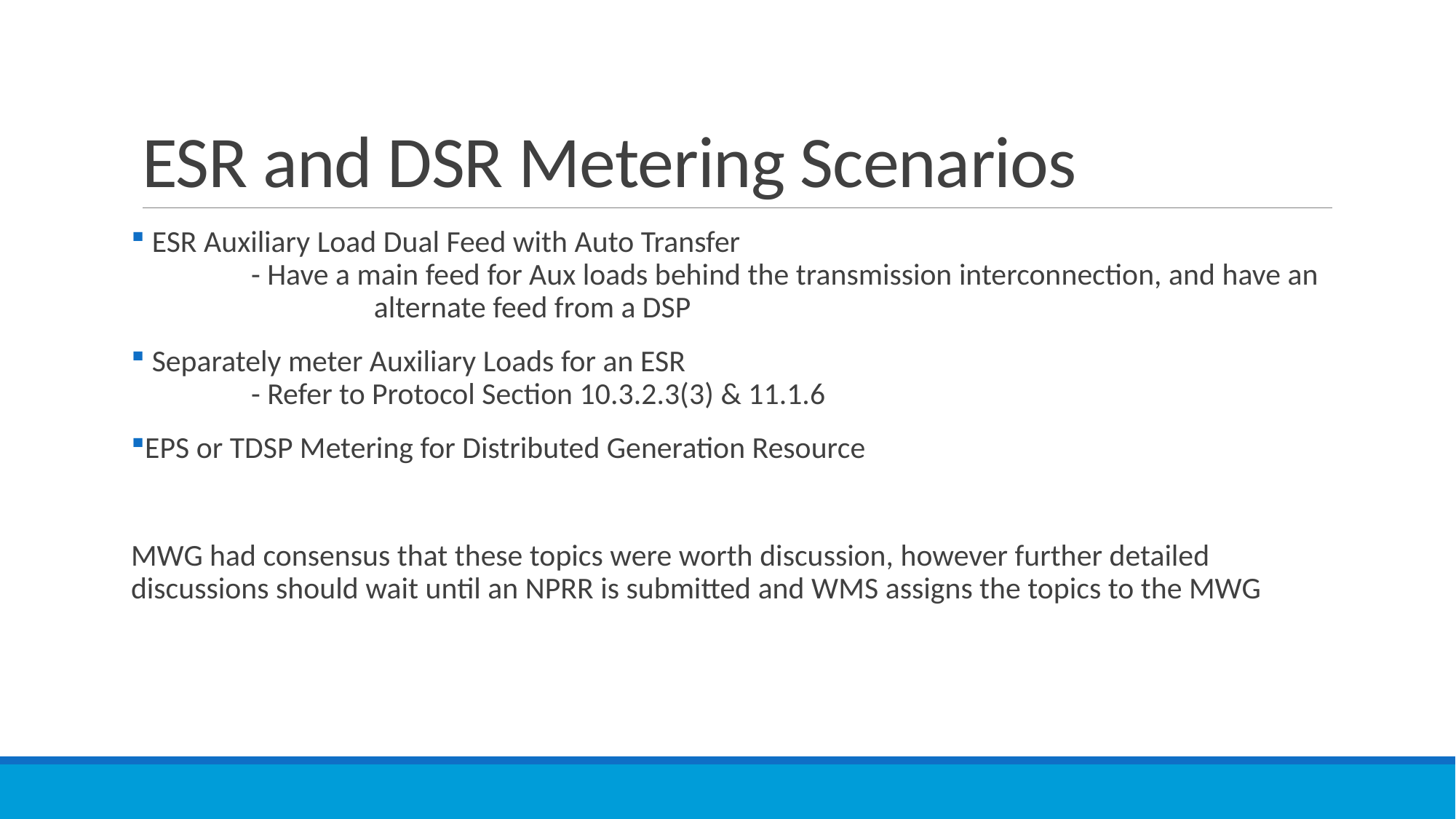

# ESR and DSR Metering Scenarios
 ESR Auxiliary Load Dual Feed with Auto Transfer
	- Have a main feed for Aux loads behind the transmission interconnection, and have an 	 	  alternate feed from a DSP
 Separately meter Auxiliary Loads for an ESR
	- Refer to Protocol Section 10.3.2.3(3) & 11.1.6
EPS or TDSP Metering for Distributed Generation Resource

MWG had consensus that these topics were worth discussion, however further detailed discussions should wait until an NPRR is submitted and WMS assigns the topics to the MWG